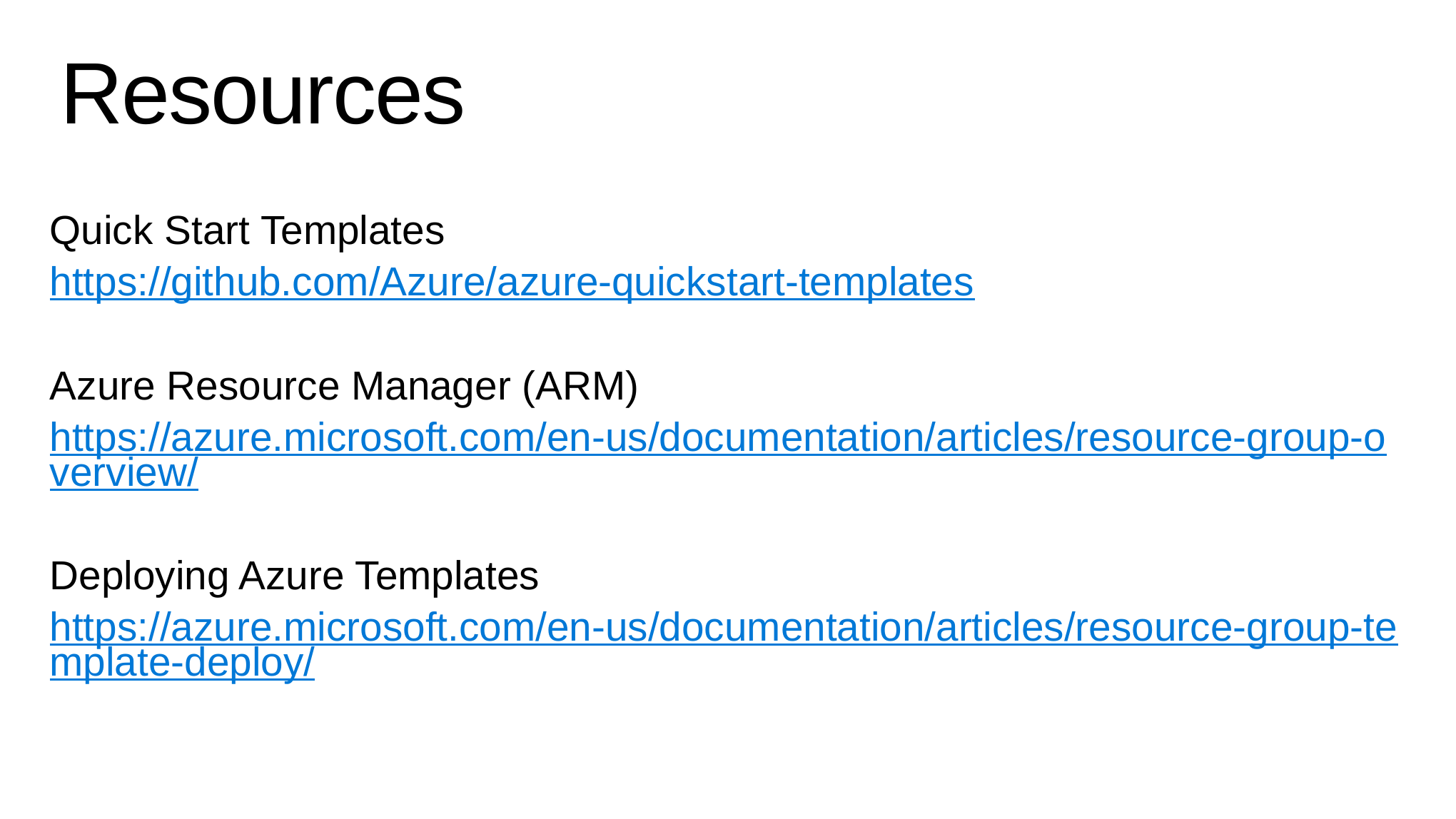

# Resources
Quick Start Templates
https://github.com/Azure/azure-quickstart-templates

Azure Resource Manager (ARM)
https://azure.microsoft.com/en-us/documentation/articles/resource-group-overview/

Deploying Azure Templates
https://azure.microsoft.com/en-us/documentation/articles/resource-group-template-deploy/